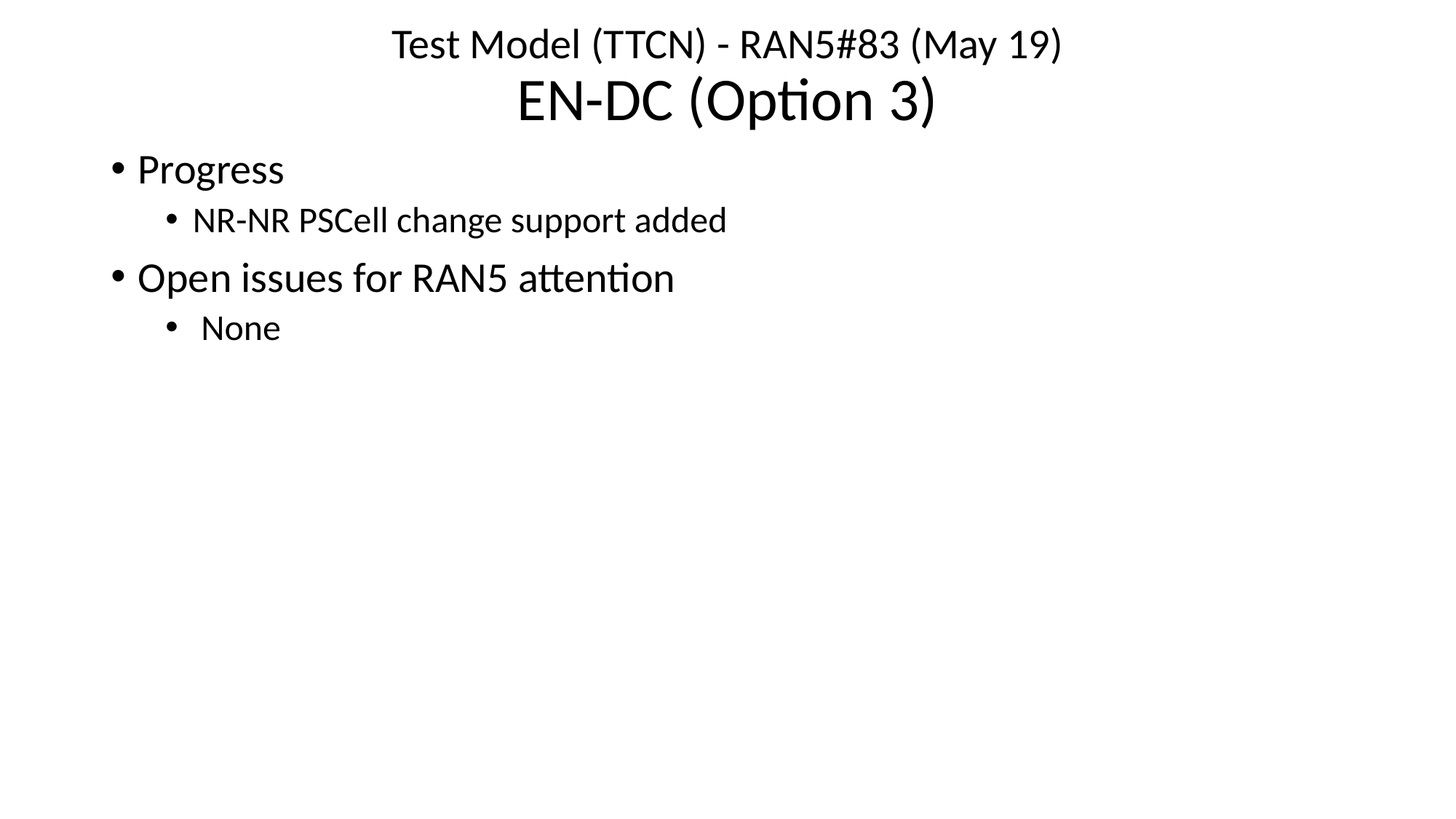

# Test Model (TTCN) - RAN5#83 (May 19) EN-DC (Option 3)
Progress
NR-NR PSCell change support added
Open issues for RAN5 attention
 None